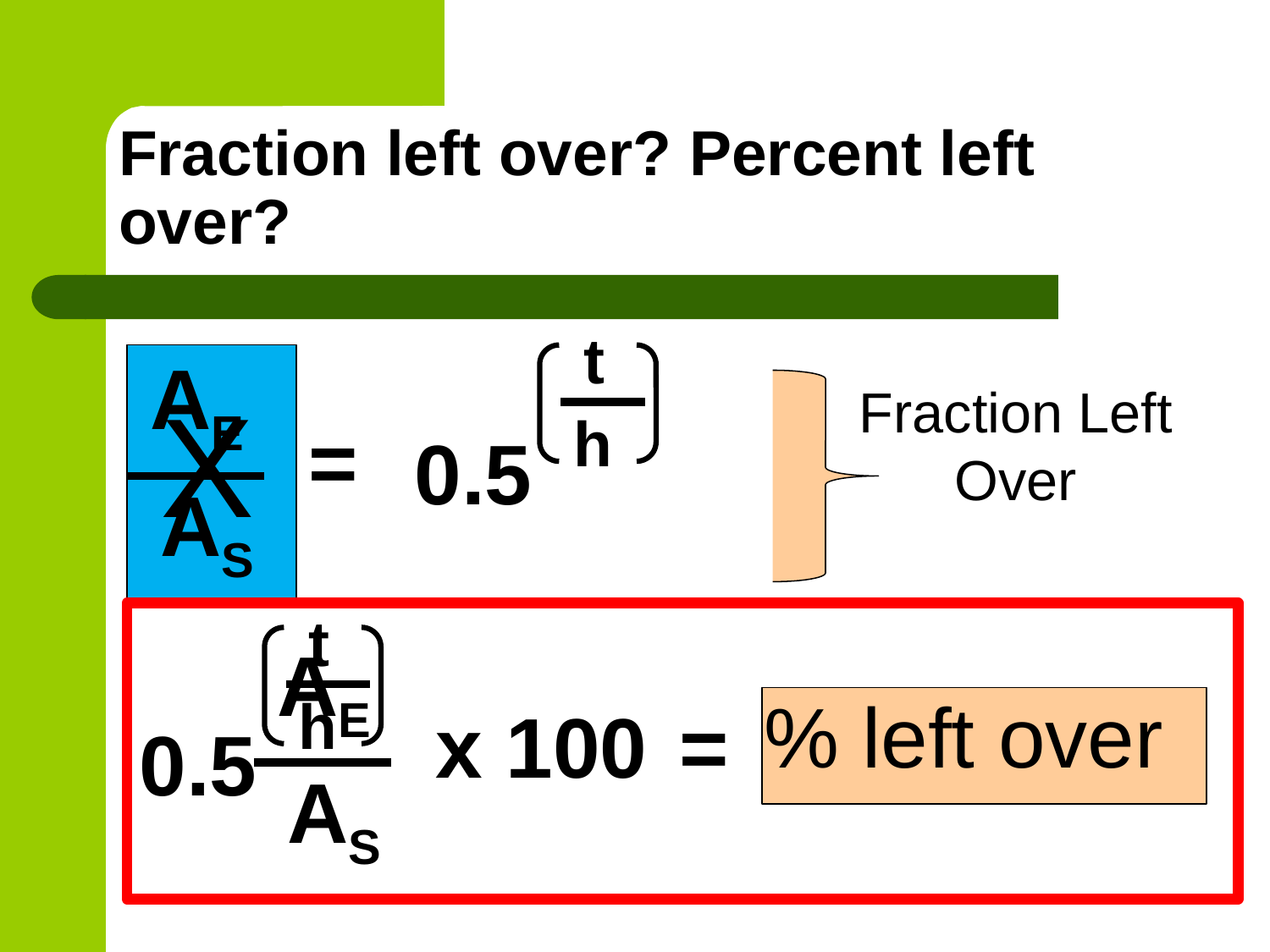

# Fraction left over? Percent left over?
t
AE

X

Fraction Left Over
h
=
0.5
AS
t

AE

% left over
h
x 100
=

0.5
AS